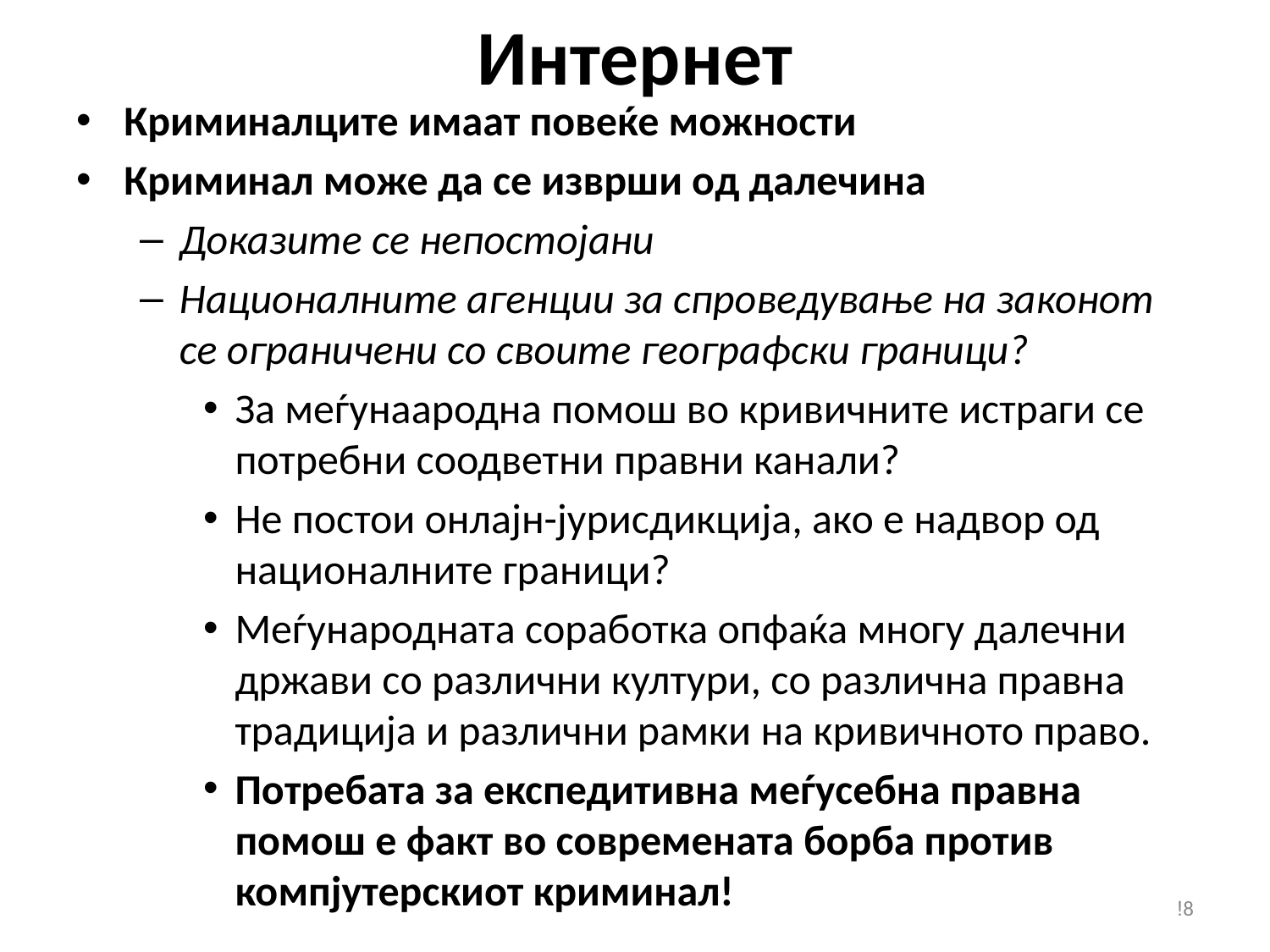

# Интернет
Криминалците имаат повеќе можности
Криминал може да се изврши од далечина
Доказите се непостојани
Националните агенции за спроведување на законот се ограничени со своите географски граници?
За меѓунаародна помош во кривичните истраги се потребни соодветни правни канали?
Не постои онлајн-јурисдикција, ако е надвор од националните граници?
Меѓународната соработка опфаќа многу далечни држави со различни култури, со различна правна традиција и различни рамки на кривичното право.
Потребата за експедитивна меѓусебна правна помош е факт во современата борба против компјутерскиот криминал!

!8